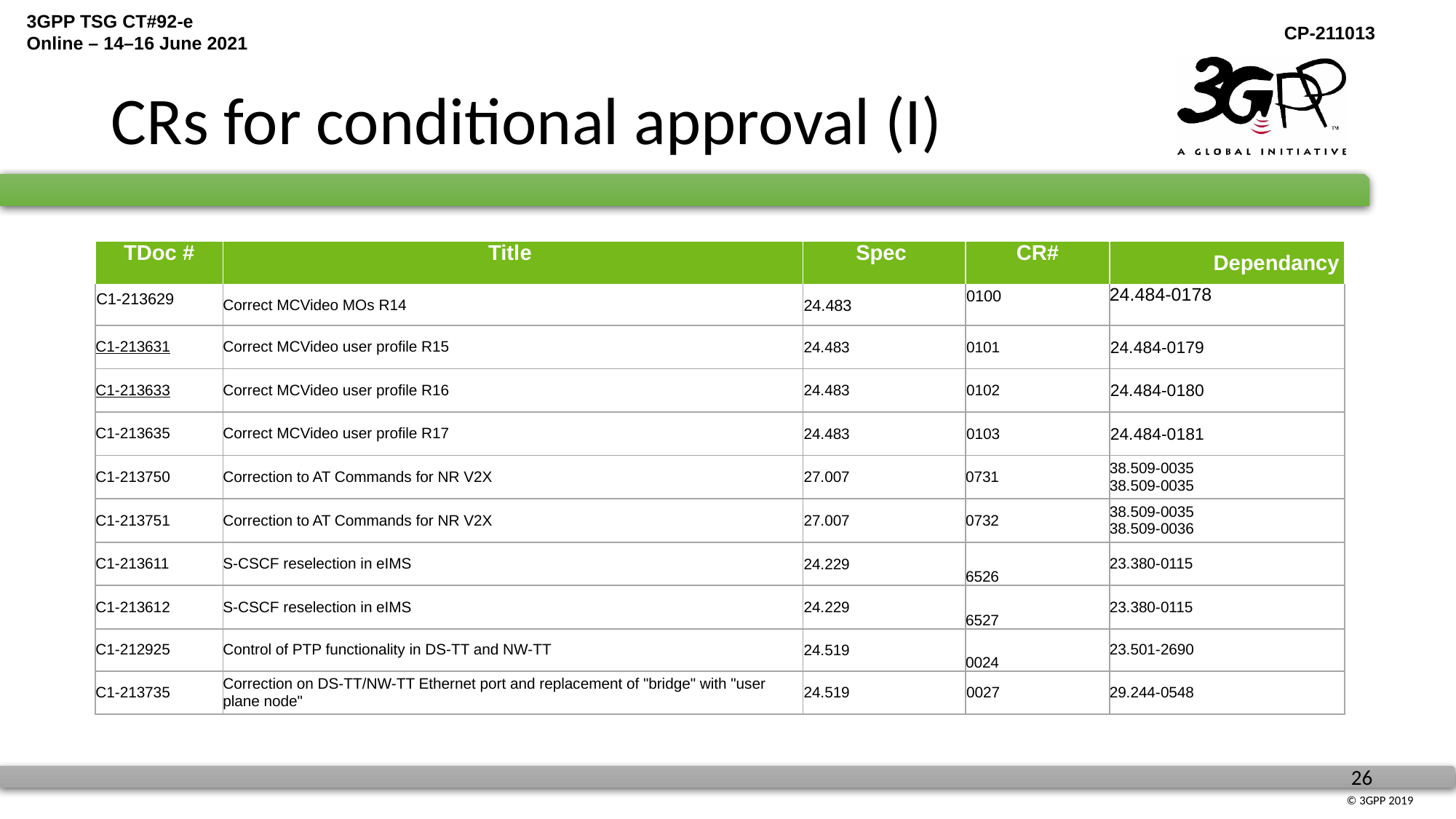

# CRs for conditional approval (I)
| TDoc # | Title | Spec | CR# | Dependancy |
| --- | --- | --- | --- | --- |
| C1-213629 | Correct MCVideo MOs R14 | 24.483 | 0100 | 24.484-0178 |
| C1-213631 | Correct MCVideo user profile R15 | 24.483 | 0101 | 24.484-0179 |
| C1-213633 | Correct MCVideo user profile R16 | 24.483 | 0102 | 24.484-0180 |
| C1-213635 | Correct MCVideo user profile R17 | 24.483 | 0103 | 24.484-0181 |
| C1-213750 | Correction to AT Commands for NR V2X | 27.007 | 0731 | 38.509-0035 38.509-0035 |
| C1-213751 | Correction to AT Commands for NR V2X | 27.007 | 0732 | 38.509-0035 38.509-0036 |
| C1-213611 | S-CSCF reselection in eIMS | 24.229 | 6526 | 23.380-0115 |
| C1-213612 | S-CSCF reselection in eIMS | 24.229 | 6527 | 23.380-0115 |
| C1-212925 | Control of PTP functionality in DS-TT and NW-TT | 24.519 | 0024 | 23.501-2690 |
| C1-213735 | Correction on DS-TT/NW-TT Ethernet port and replacement of "bridge" with "user plane node" | 24.519 | 0027 | 29.244-0548 |